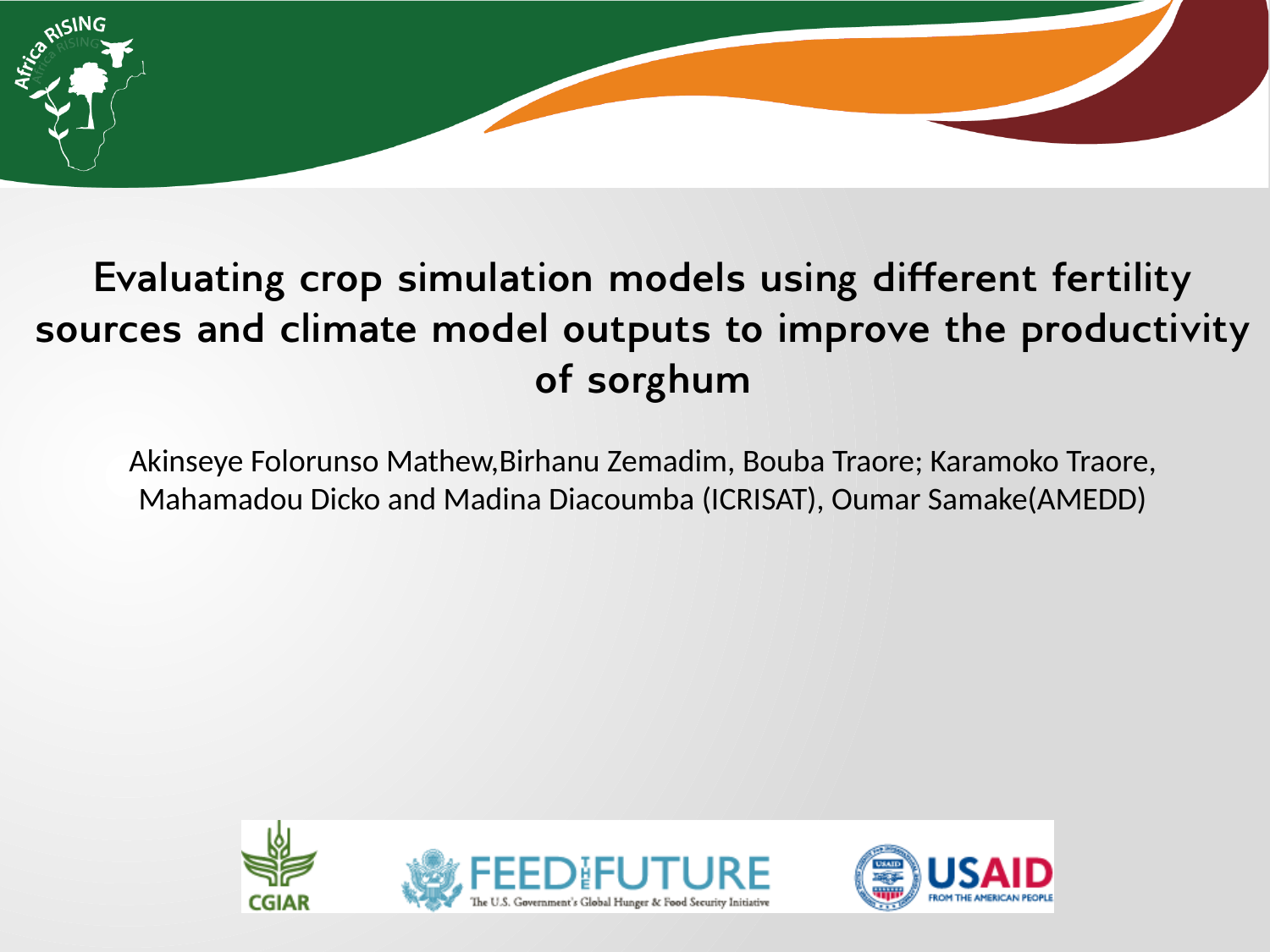

Evaluating crop simulation models using different fertility sources and climate model outputs to improve the productivity of sorghum
Akinseye Folorunso Mathew,Birhanu Zemadim, Bouba Traore; Karamoko Traore, Mahamadou Dicko and Madina Diacoumba (ICRISAT), Oumar Samake(AMEDD)